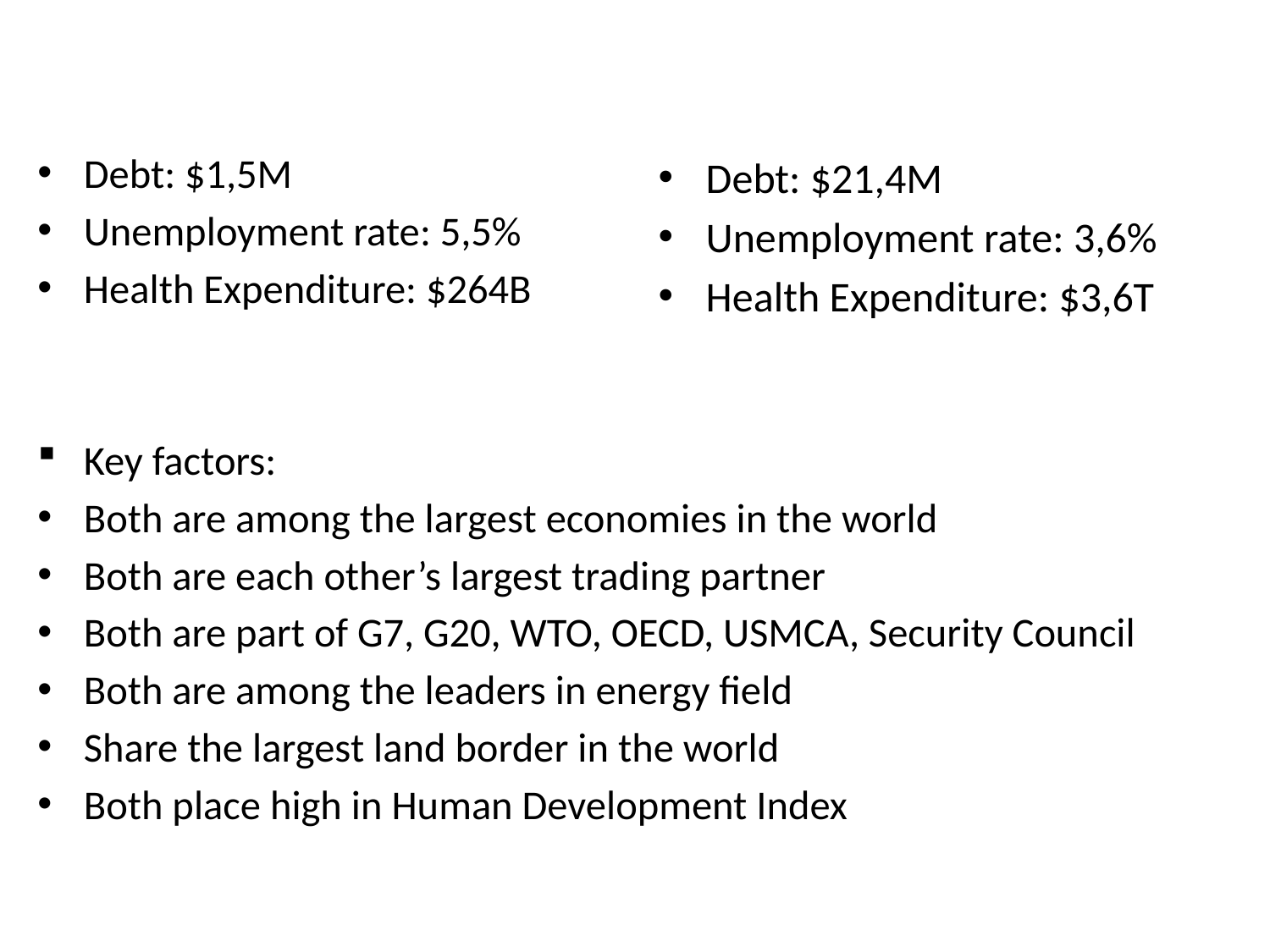

Debt: $1,5M
Unemployment rate: 5,5%
Health Expenditure: $264B

Key factors:
Both are among the largest economies in the world
Both are each other’s largest trading partner
Both are part of G7, G20, WTO, OECD, USMCA, Security Council
Both are among the leaders in energy field
Share the largest land border in the world
Both place high in Human Development Index

Debt: $21,4M
Unemployment rate: 3,6%
Health Expenditure: $3,6T